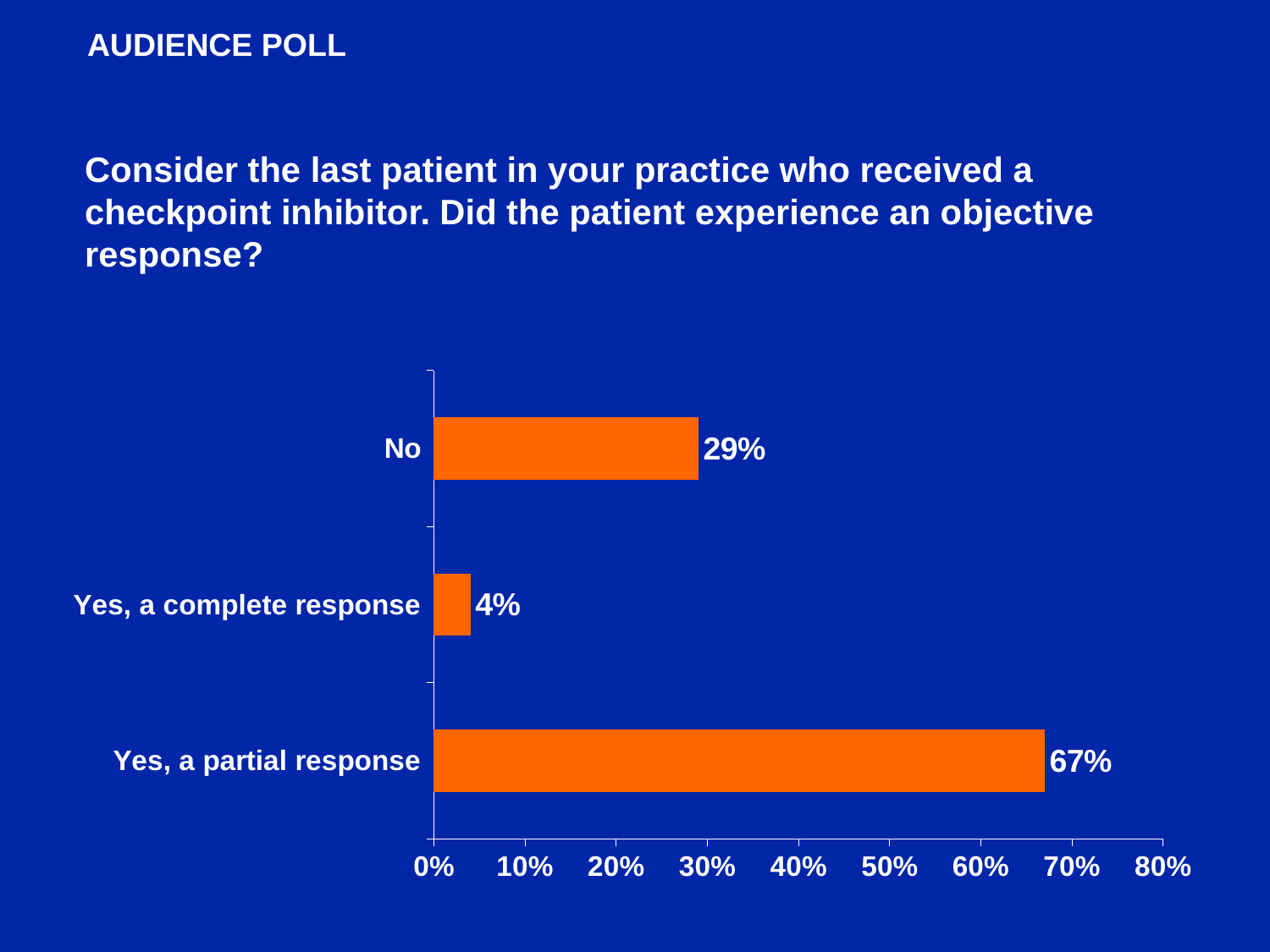

AUDIENCE POLL
Consider the last patient in your practice who received a checkpoint inhibitor. Did the patient experience an objective response?

### Chart

| Category | Series 1 |
|---|---|
| Yes, a partial response | 0.67 |
| Yes, a complete response | 0.04 |
| No | 0.29 |